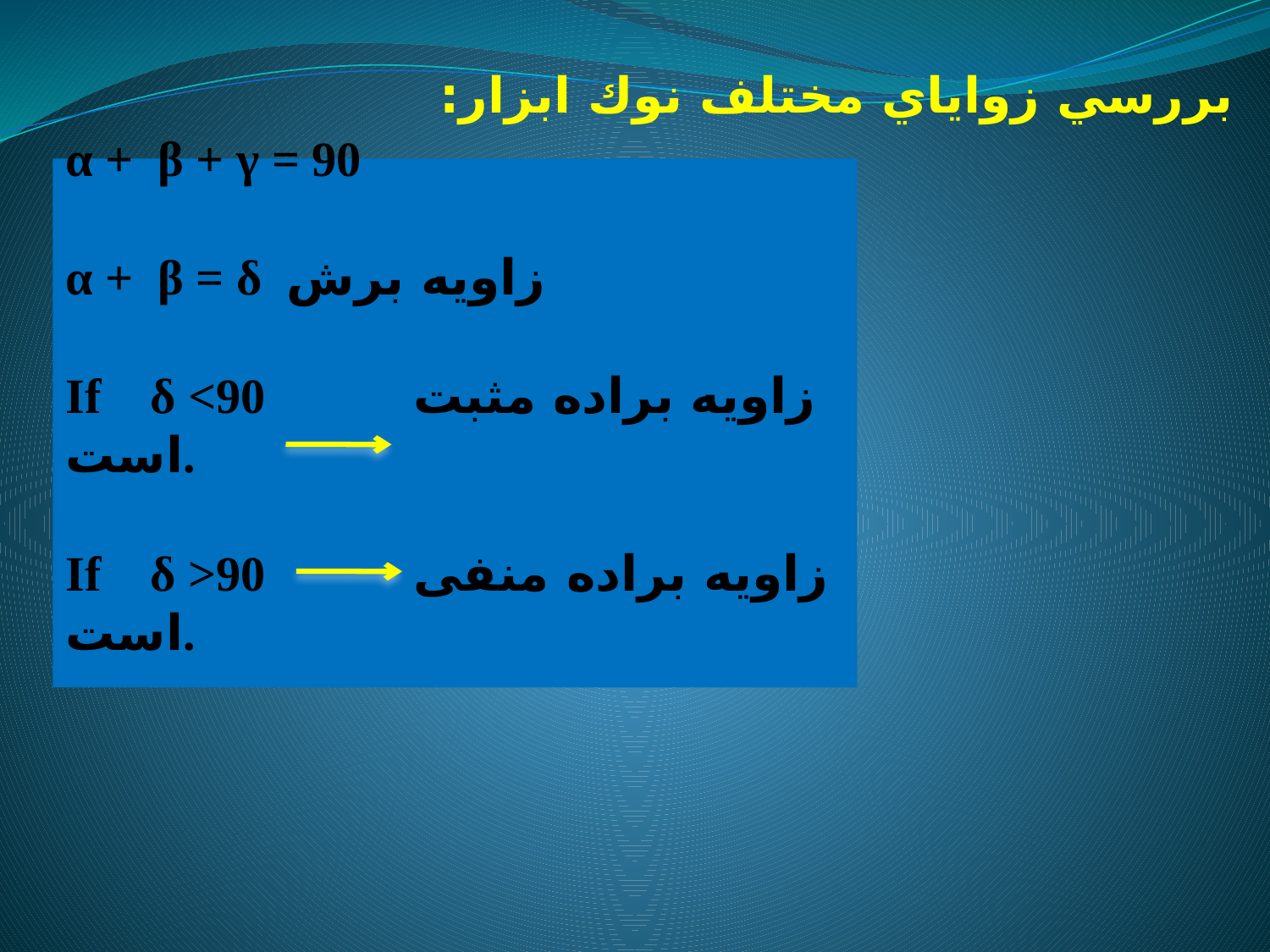

# بررسي زواياي مختلف نوك ابزار:
α +  β + γ = 90

α +  β = δ  زاویه برش

If    δ <90            زاویه براده مثبت است.

If    δ >90            زاویه براده منفی است.